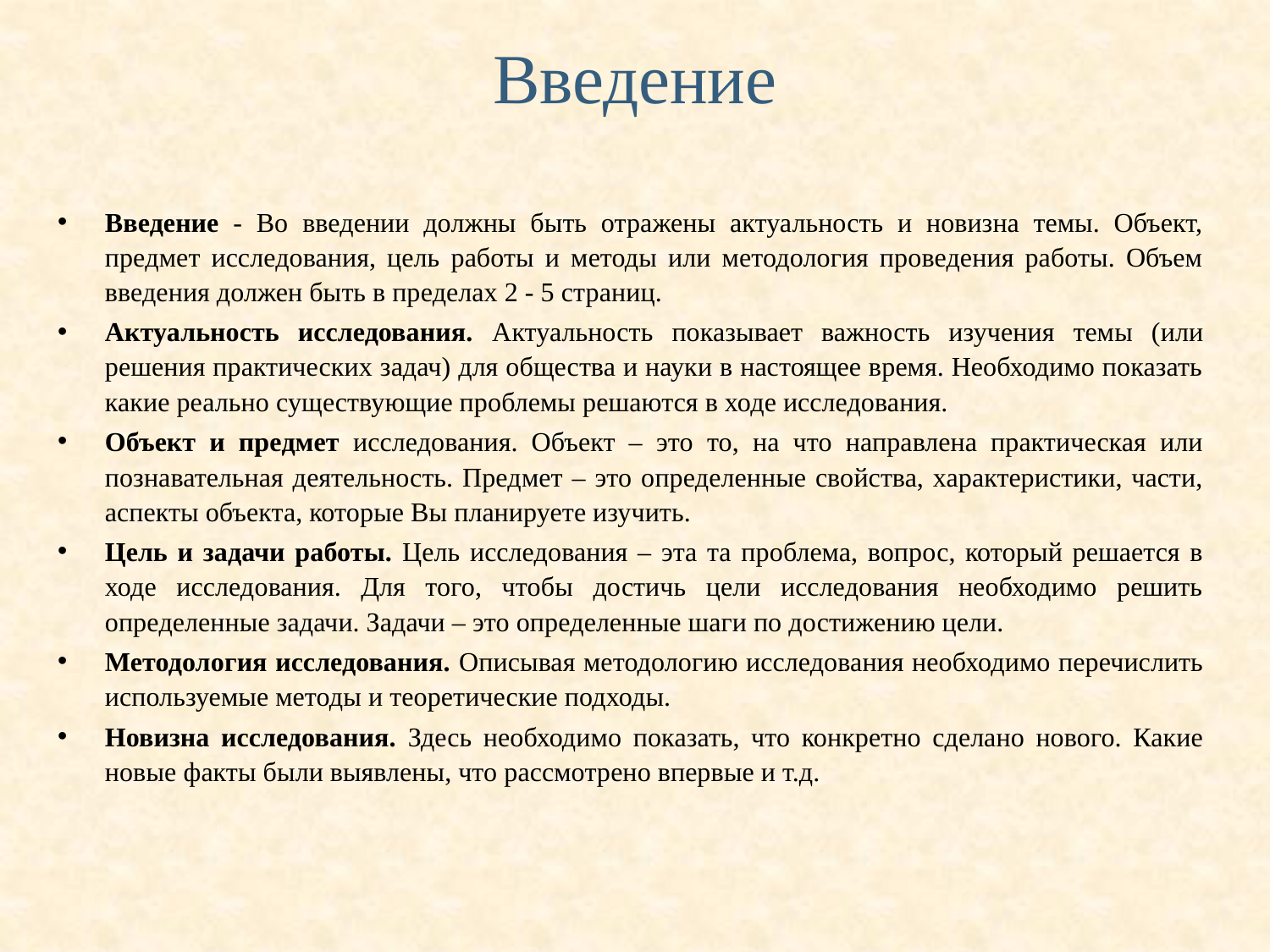

# Введение
Введение - Во введении должны быть отражены актуальность и новизна темы. Объект, предмет исследования, цель работы и методы или методология проведения работы. Объем введения должен быть в пределах 2 - 5 страниц.
Актуальность исследования. Актуальность показывает важность изучения темы (или решения практических задач) для общества и науки в настоящее время. Необходимо показать какие реально существующие проблемы решаются в ходе исследования.
Объект и предмет исследования. Объект – это то, на что направлена практическая или познавательная деятельность. Предмет – это определенные свойства, характеристики, части, аспекты объекта, которые Вы планируете изучить.
Цель и задачи работы. Цель исследования – эта та проблема, вопрос, который решается в ходе исследования. Для того, чтобы достичь цели исследования необходимо решить определенные задачи. Задачи – это определенные шаги по достижению цели.
Методология исследования. Описывая методологию исследования необходимо перечислить используемые методы и теоретические подходы.
Новизна исследования. Здесь необходимо показать, что конкретно сделано нового. Какие новые факты были выявлены, что рассмотрено впервые и т.д.